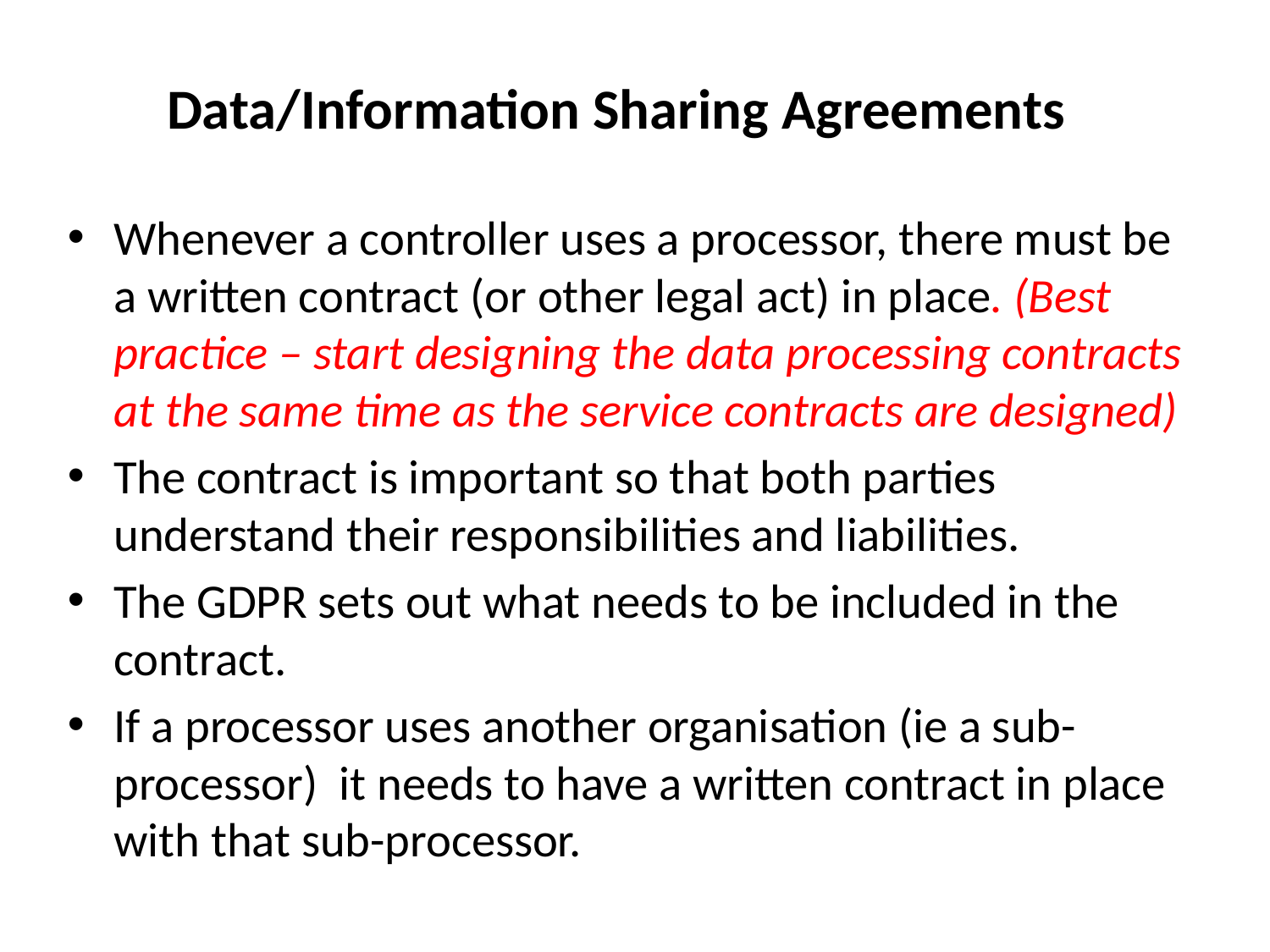

# Data/Information Sharing Agreements
Whenever a controller uses a processor, there must be a written contract (or other legal act) in place. (Best practice – start designing the data processing contracts at the same time as the service contracts are designed)
The contract is important so that both parties understand their responsibilities and liabilities.
The GDPR sets out what needs to be included in the contract.
If a processor uses another organisation (ie a sub-processor)  it needs to have a written contract in place with that sub-processor.